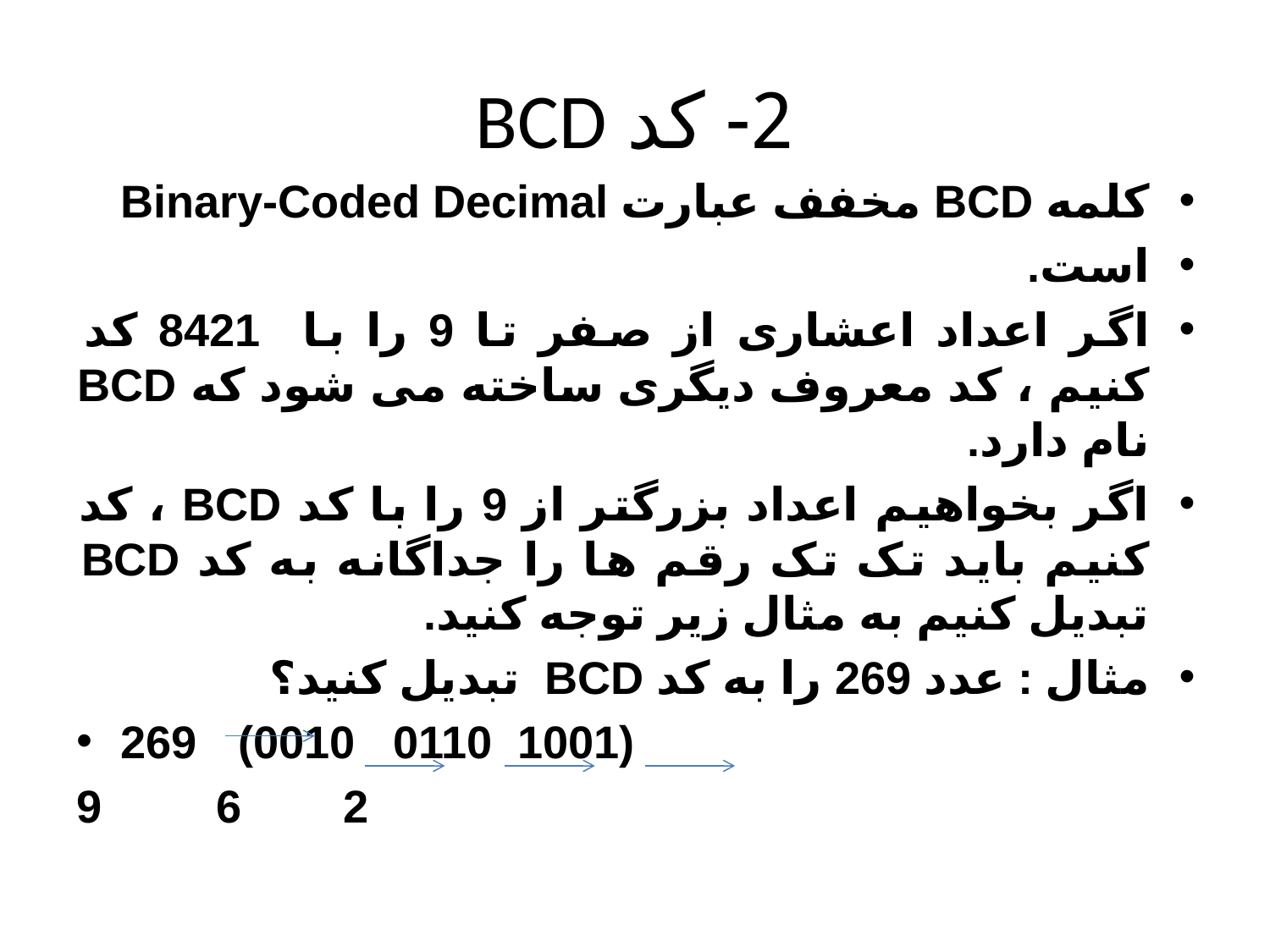

# 2- کد BCD
کلمه BCD مخفف عبارت Binary-Coded Decimal
است.
اگر اعداد اعشاری از صفر تا 9 را با  8421 کد کنیم ، کد معروف دیگری ساخته می شود که BCD نام دارد.
اگر بخواهیم اعداد بزرگتر از 9 را با کد BCD ، کد کنیم باید تک تک رقم ها را جداگانه به کد BCD تبدیل کنیم به مثال زیر توجه کنید.
مثال : عدد 269 را به کد BCD  تبدیل کنید؟
269	(0010   0110  1001)
                       2        6         9